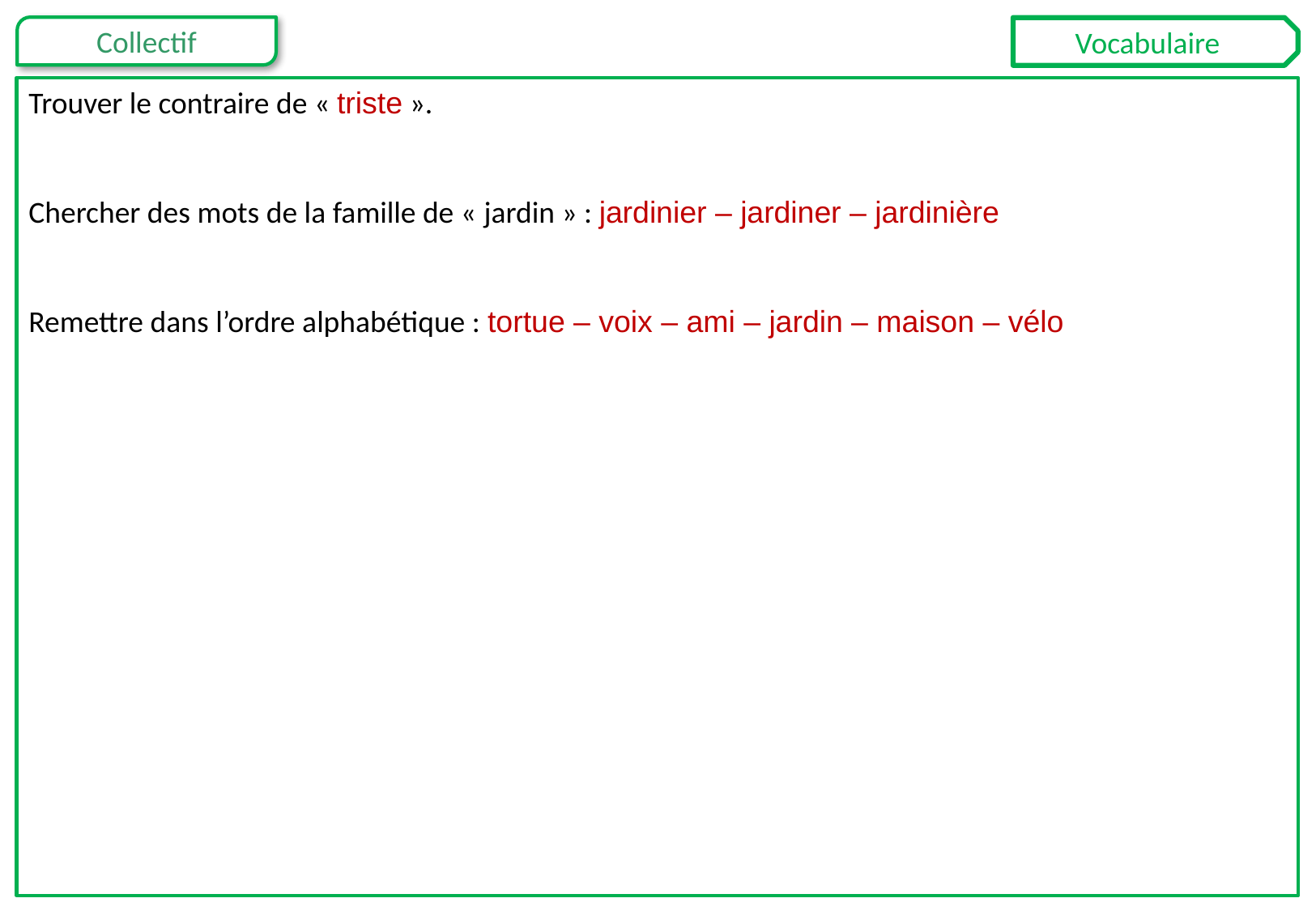

Vocabulaire
Trouver le contraire de « triste ».

Chercher des mots de la famille de « jardin » : jardinier – jardiner – jardinière

Remettre dans l’ordre alphabétique : tortue – voix – ami – jardin – maison – vélo